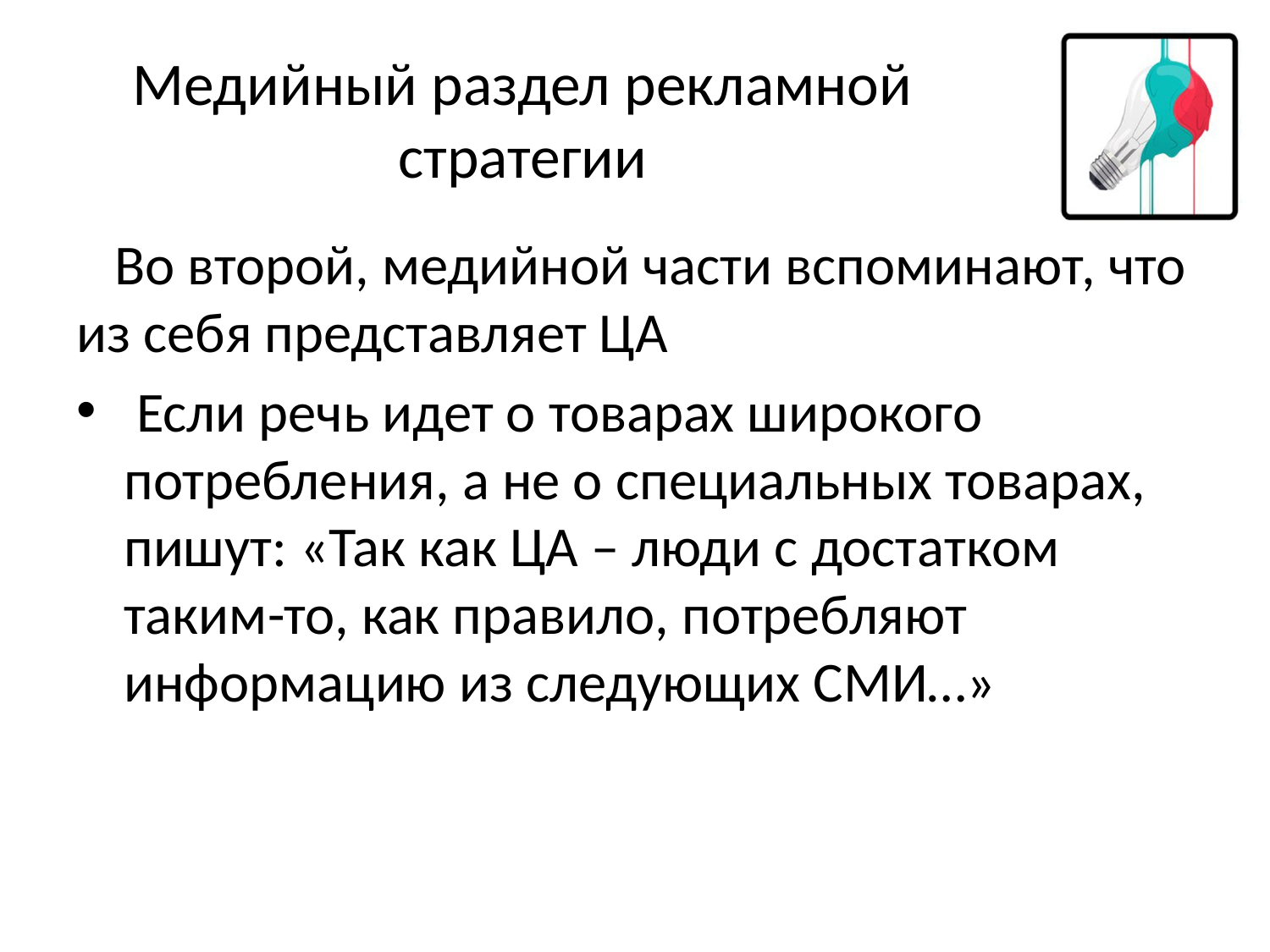

# Медийный раздел рекламной стратегии
   Во второй, медийной части вспоминают, что из себя представляет ЦА
 Если речь идет о товарах широкого потребления, а не о специальных товарах, пишут: «Так как ЦА – люди с достатком таким-то, как правило, потребляют информацию из следующих СМИ…»